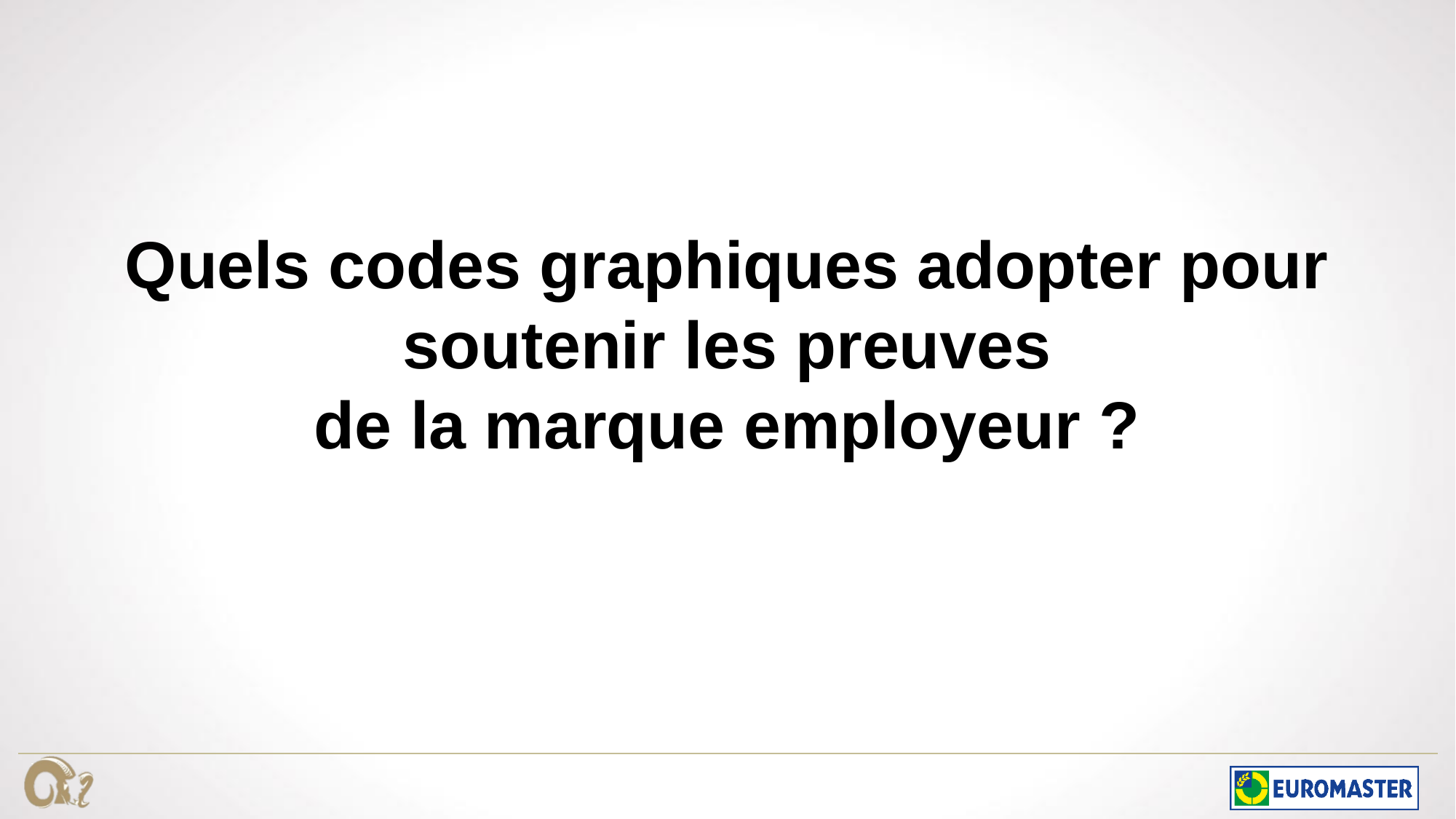

# Quels codes graphiques adopter pour soutenir les preuves de la marque employeur ?